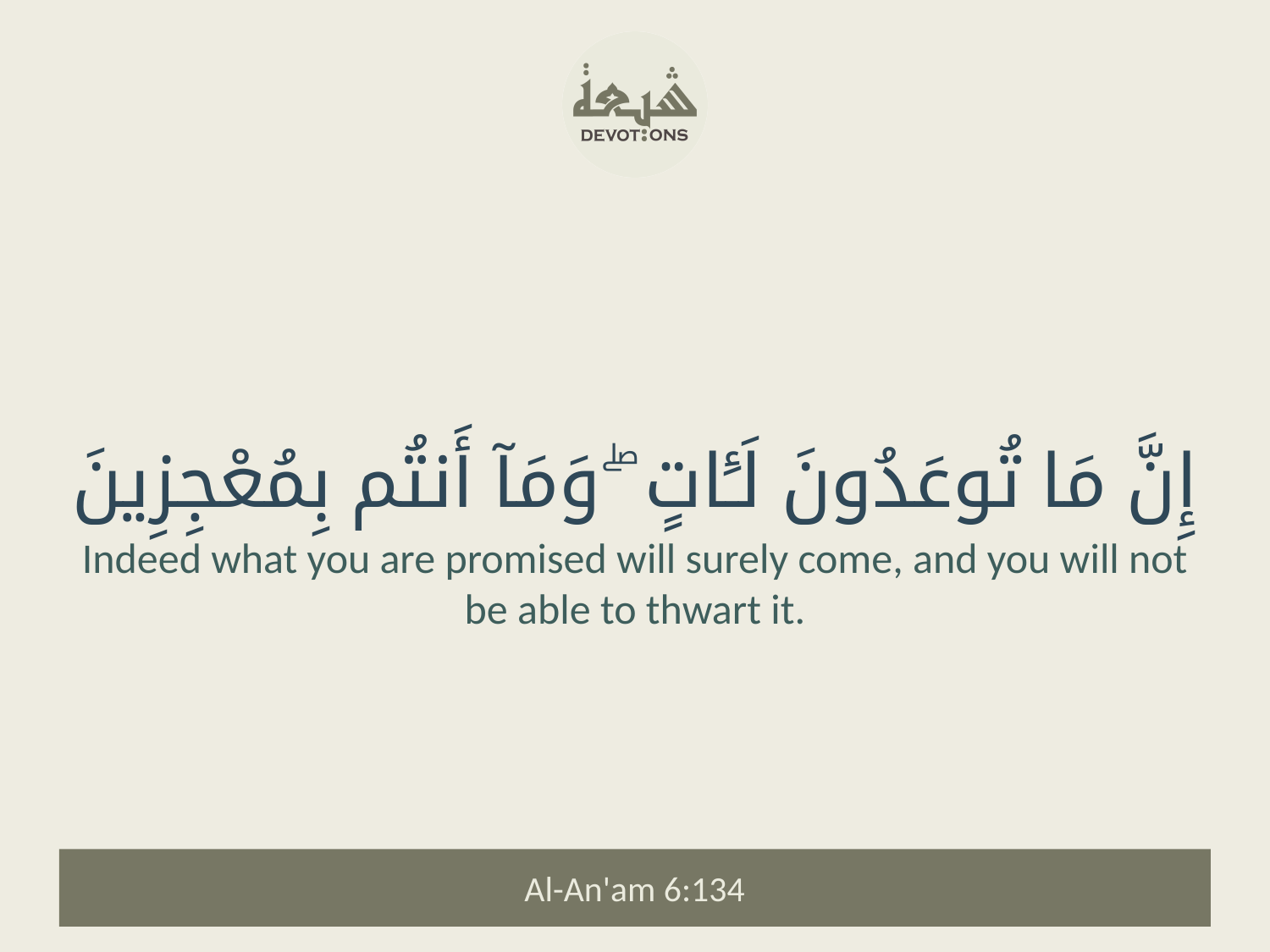

إِنَّ مَا تُوعَدُونَ لَـَٔاتٍ ۖ وَمَآ أَنتُم بِمُعْجِزِينَ
Indeed what you are promised will surely come, and you will not be able to thwart it.
Al-An'am 6:134